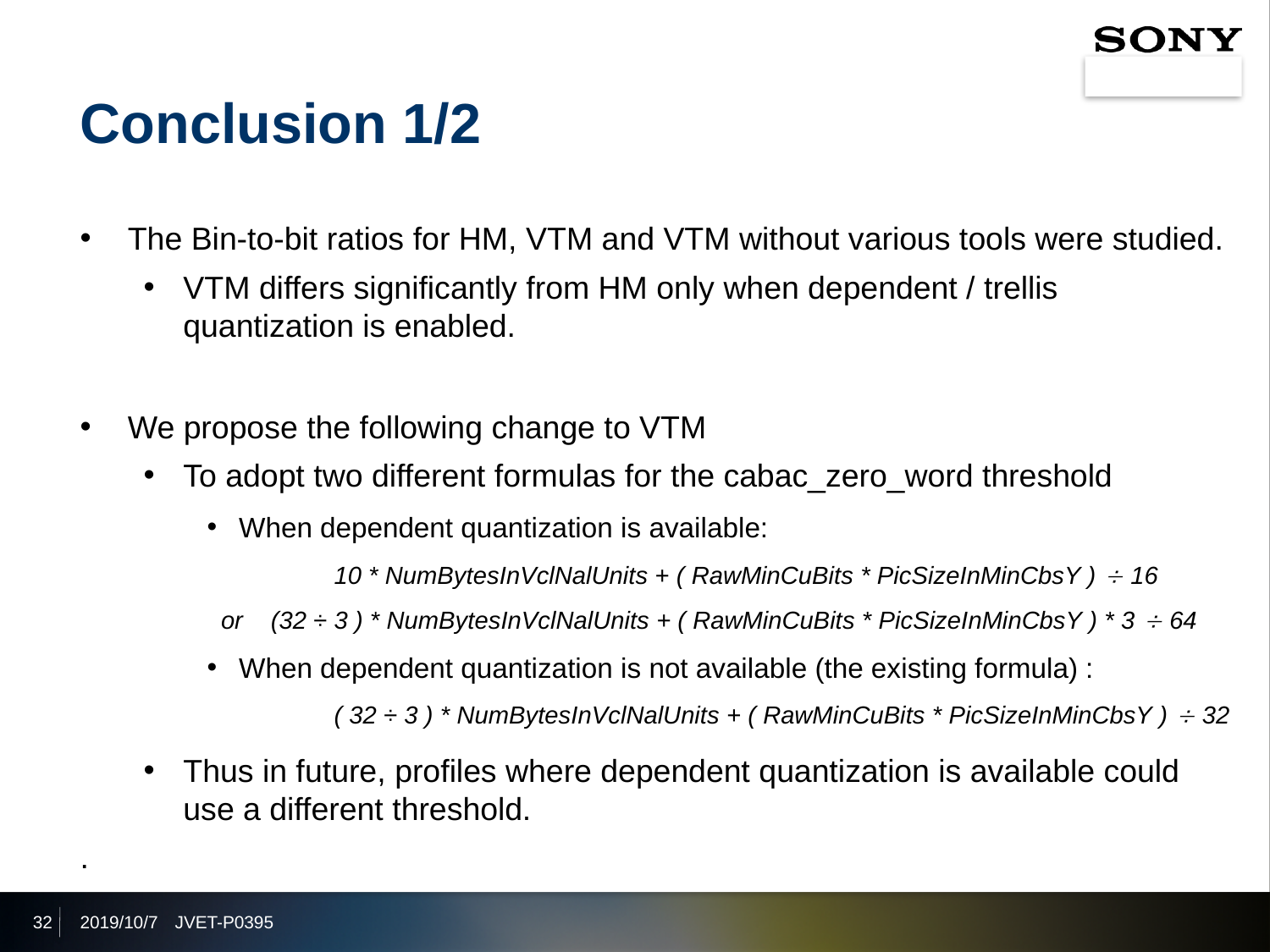

# Conclusion 1/2

The Bin-to-bit ratios for HM, VTM and VTM without various tools were studied.
VTM differs significantly from HM only when dependent / trellis quantization is enabled.

We propose the following change to VTM
To adopt two different formulas for the cabac_zero_word threshold
When dependent quantization is available:
	10 * NumBytesInVclNalUnits + ( RawMinCuBits * PicSizeInMinCbsY ) ÷ 16
  or    (32 ÷ 3 ) * NumBytesInVclNalUnits + ( RawMinCuBits * PicSizeInMinCbsY ) * 3 ÷ 64
When dependent quantization is not available (the existing formula) :
	( 32 ÷ 3 ) * NumBytesInVclNalUnits + ( RawMinCuBits * PicSizeInMinCbsY ) ÷ 32
Thus in future, profiles where dependent quantization is available could use a different threshold.
.
32
2019/10/7
JVET-P0395